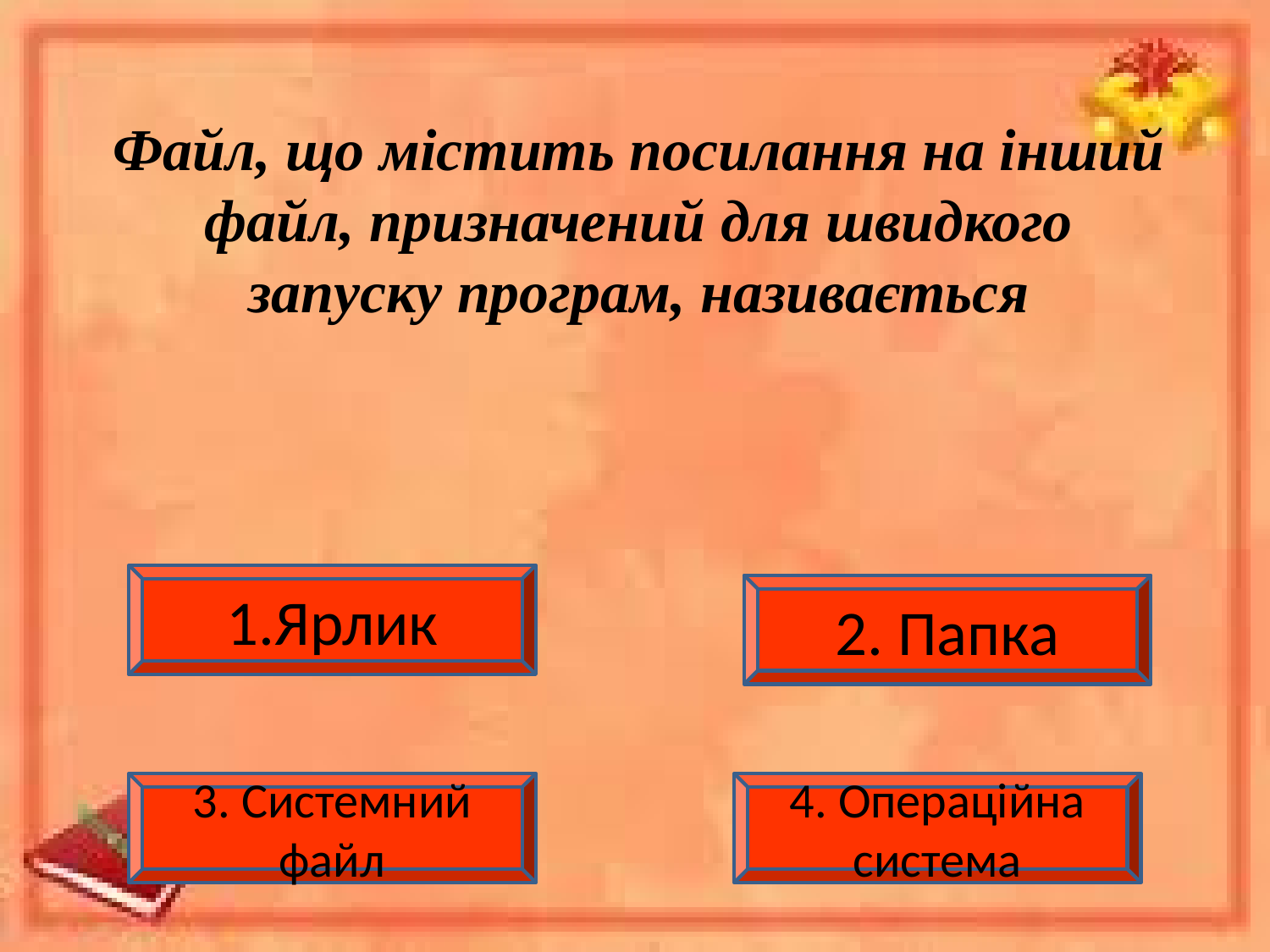

# Файл, що містить посилання на інший файл, призначений для швидкого запуску програм, називається
1.Ярлик
2. Папка
3. Системний файл
4. Операційна система